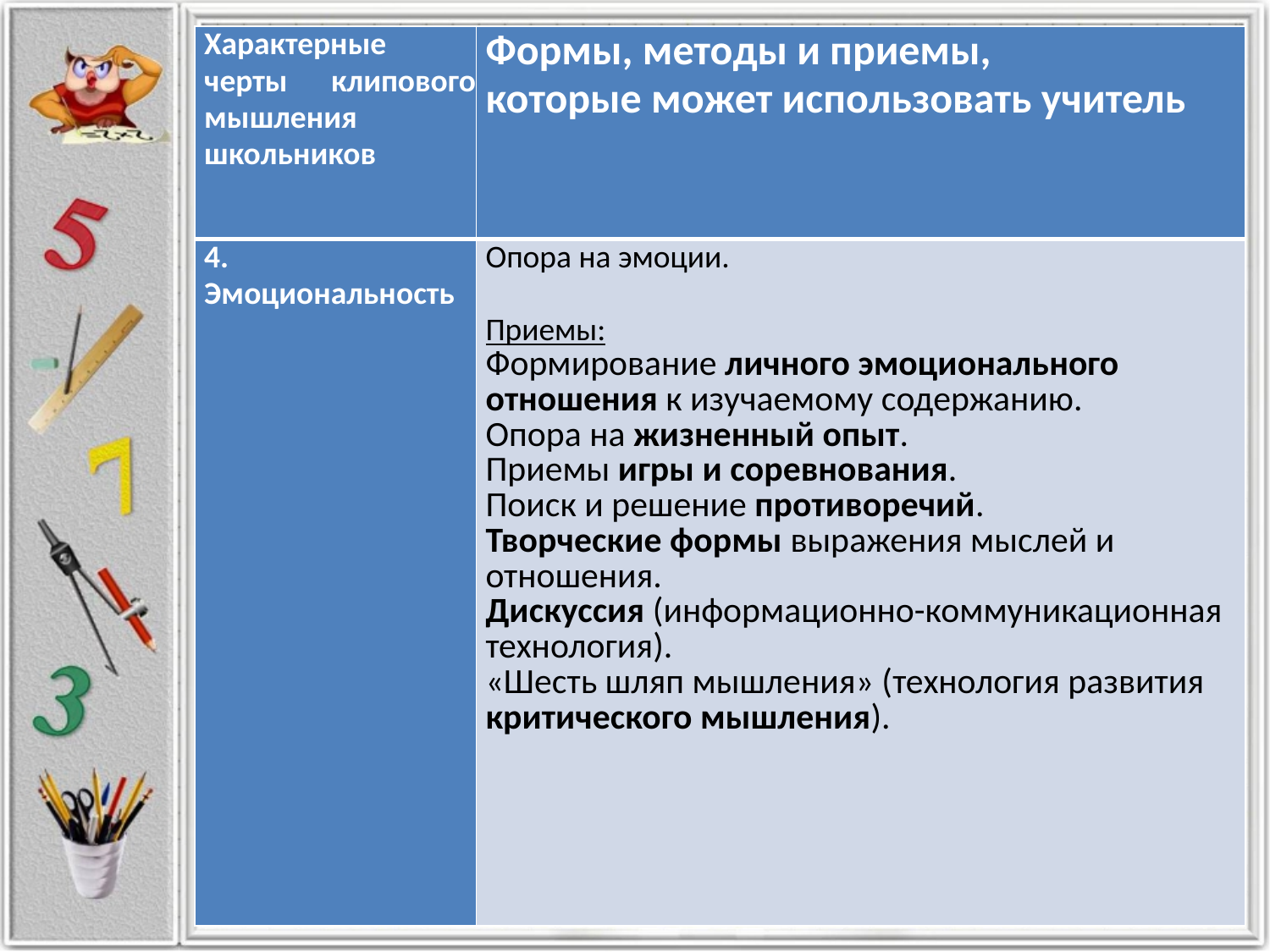

| Характерные черты клипового мышления школьников | Формы, методы и приемы, которые может использовать учитель |
| --- | --- |
| 4. Эмоциональность | Опора на эмоции. Приемы: Формирование личного эмоционального отношения к изучаемому содержанию. Опора на жизненный опыт. Приемы игры и соревнования. Поиск и решение противоречий. Творческие формы выражения мыслей и отношения. Дискуссия (информационно-коммуникационная технология). «Шесть шляп мышления» (технология развития критического мышления). |
#